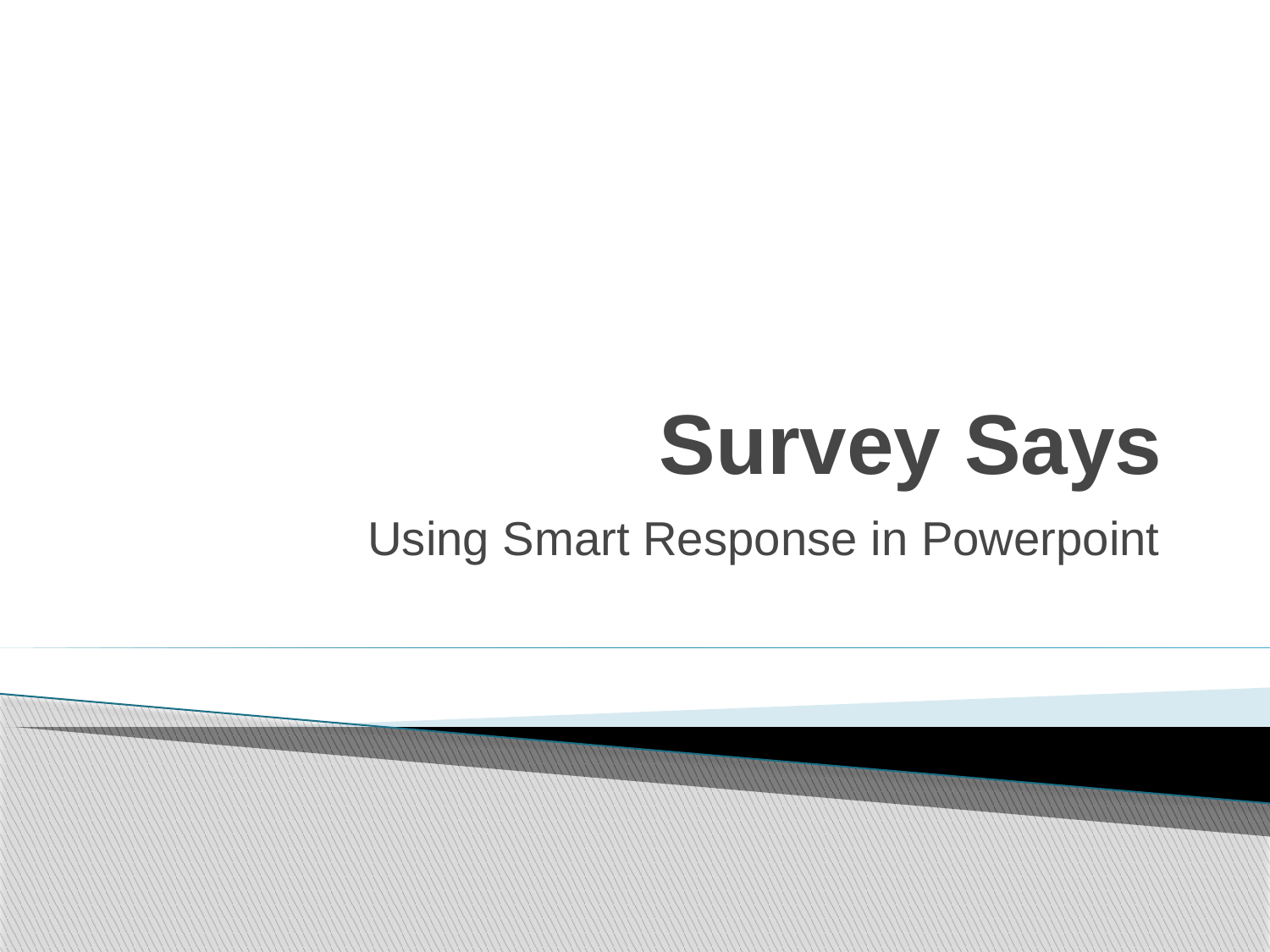

# Survey Says
Using Smart Response in Powerpoint